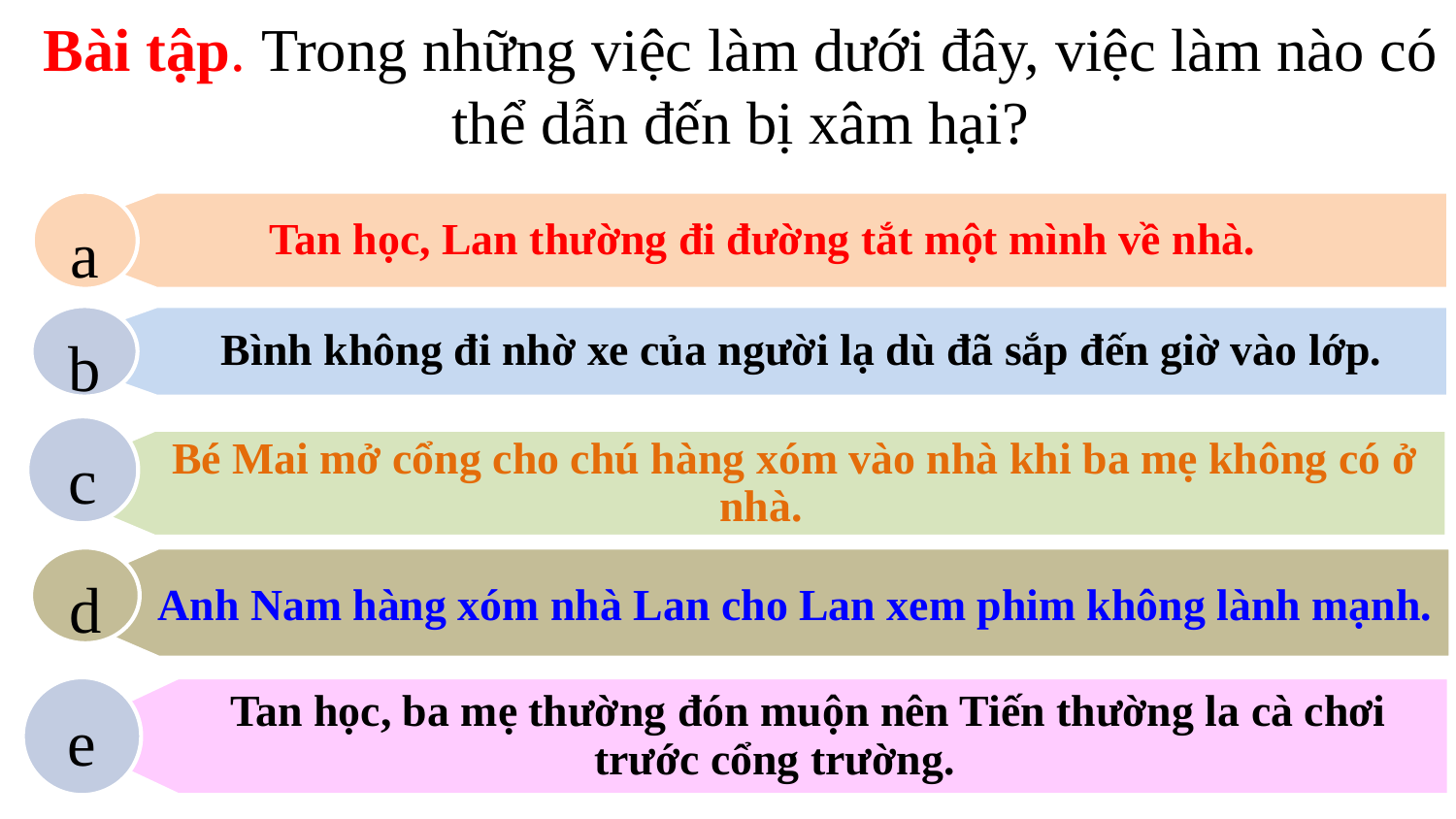

Bài tập. Trong những việc làm dưới đây, việc làm nào có thể dẫn đến bị xâm hại?
Tan học, Lan thường đi đường tắt một mình về nhà.
a
       Bình không đi nhờ xe của người lạ dù đã sắp đến giờ vào lớp.
b
c
      Bé Mai mở cổng cho chú hàng xóm vào nhà khi ba mẹ không có ở nhà.
Anh Nam hàng xóm nhà Lan cho Lan xem phim không lành mạnh.
d
e
      Tan học, ba mẹ thường đón muộn nên Tiến thường la cà chơi trước cổng trường.